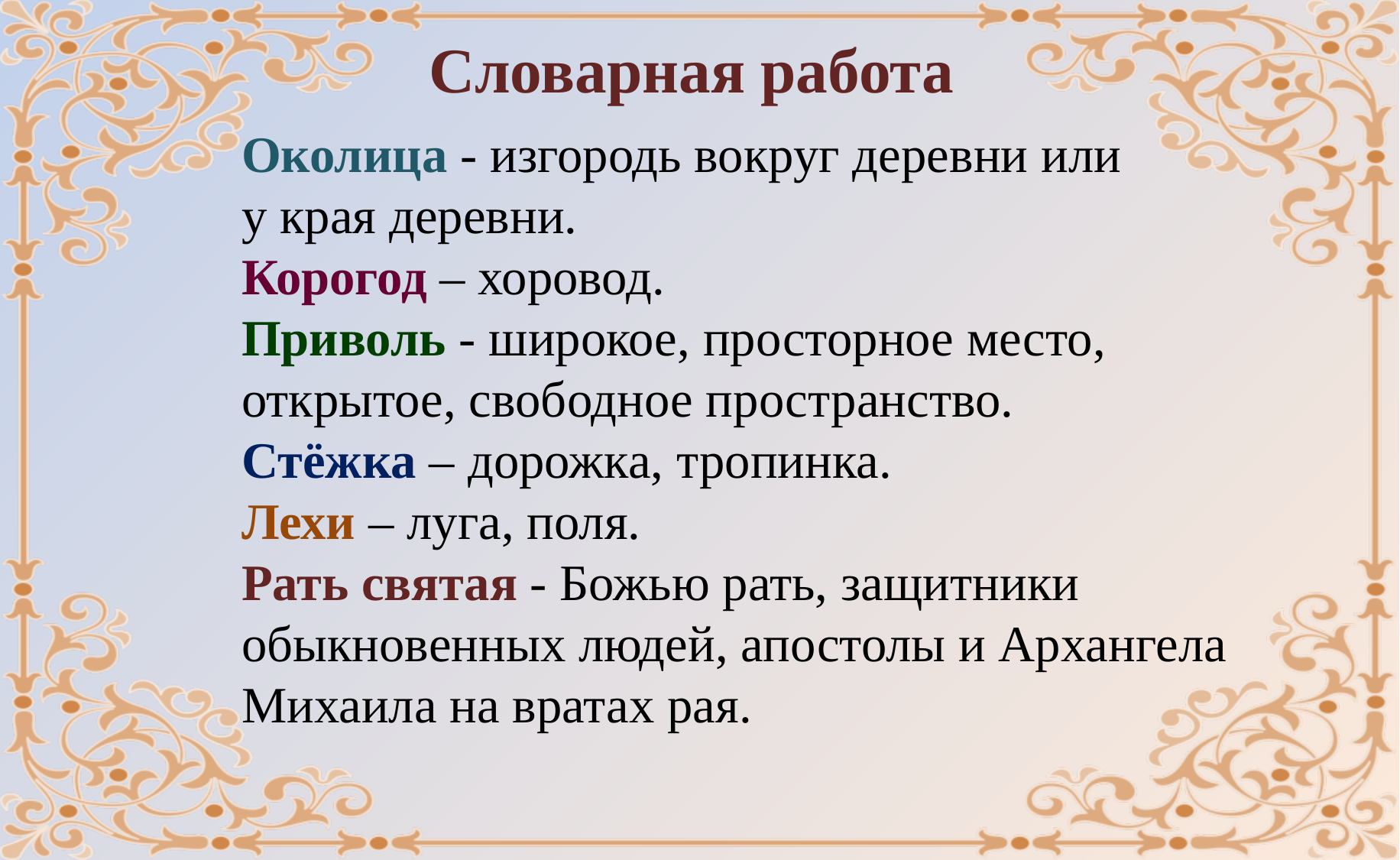

Словарная работа
Околица - изгородь вокруг деревни или
у края деревни.
Корогод – хоровод.
Приволь - широкое, просторное место, открытое, свободное пространство.
Стёжка – дорожка, тропинка.
Лехи – луга, поля.
Рать святая - Божью рать, защитники обыкновенных людей, апостолы и Архангела Михаила на вратах рая.